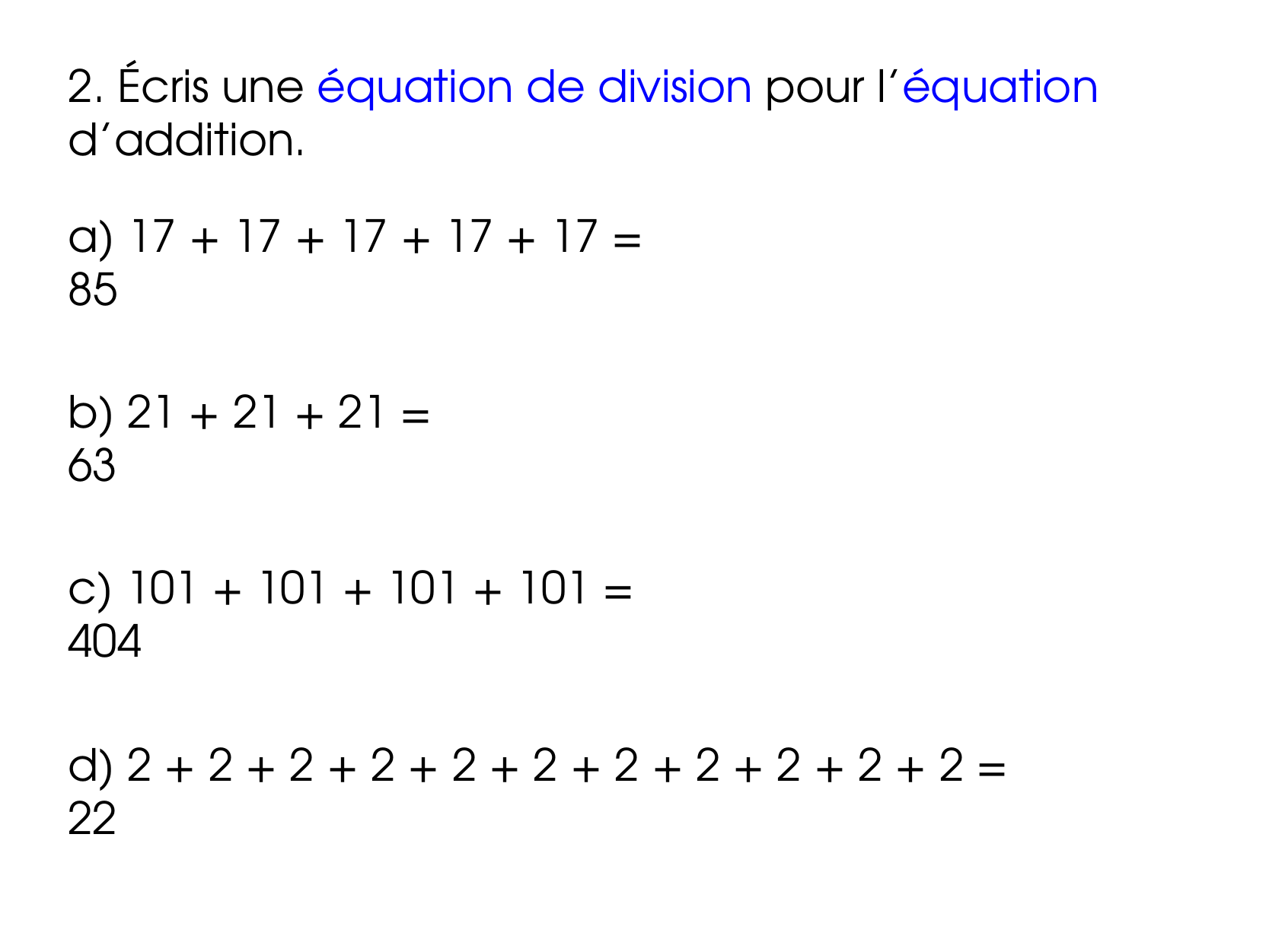

2. Écris une équation de division pour l’équation d’addition.
a) 17 + 17 + 17 + 17 + 17 = 85
b) 21 + 21 + 21 = 63
c) 101 + 101 + 101 + 101 = 404
d) 2 + 2 + 2 + 2 + 2 + 2 + 2 + 2 + 2 + 2 + 2 = 22